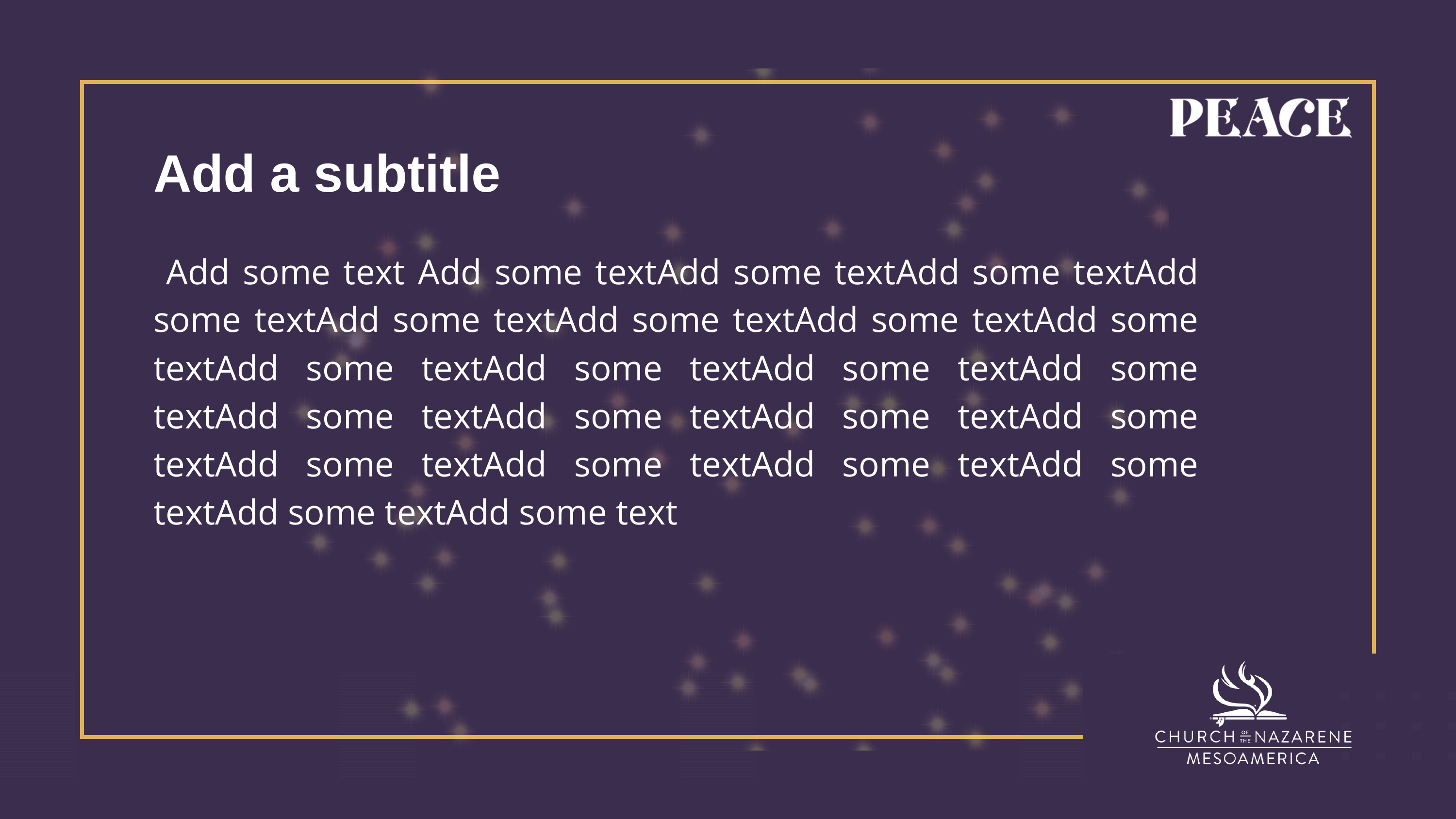

Add a subtitle

 Add some text Add some textAdd some textAdd some textAdd some textAdd some textAdd some textAdd some textAdd some textAdd some textAdd some textAdd some textAdd some textAdd some textAdd some textAdd some textAdd some textAdd some textAdd some textAdd some textAdd some textAdd some textAdd some text